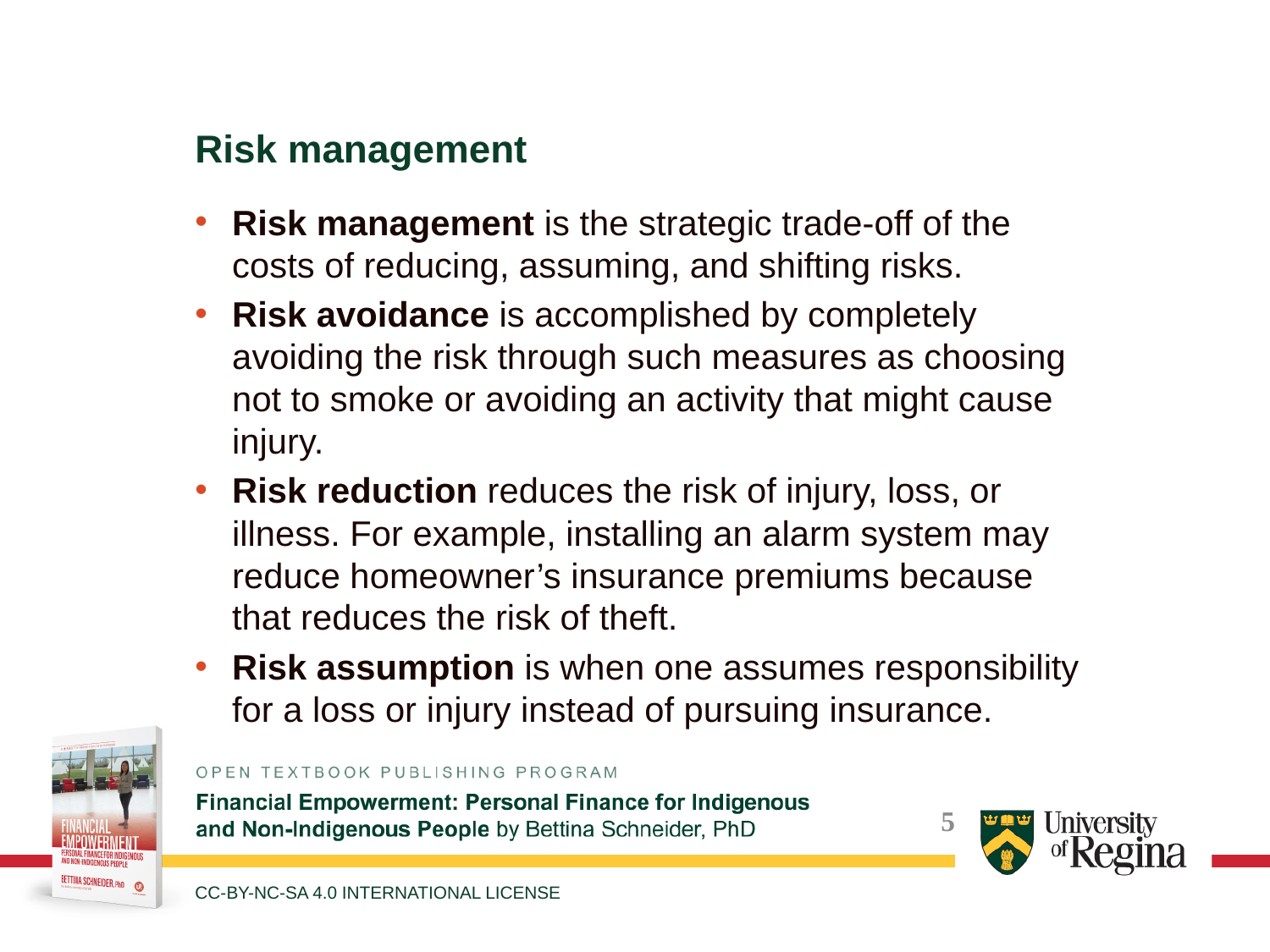

Risk management
Risk management is the strategic trade-off of the costs of reducing, assuming, and shifting risks.
Risk avoidance is accomplished by completely avoiding the risk through such measures as choosing not to smoke or avoiding an activity that might cause injury.
Risk reduction reduces the risk of injury, loss, or illness. For example, installing an alarm system may reduce homeowner’s insurance premiums because that reduces the risk of theft.
Risk assumption is when one assumes responsibility for a loss or injury instead of pursuing insurance.

CC-BY-NC-SA 4.0 INTERNATIONAL LICENSE